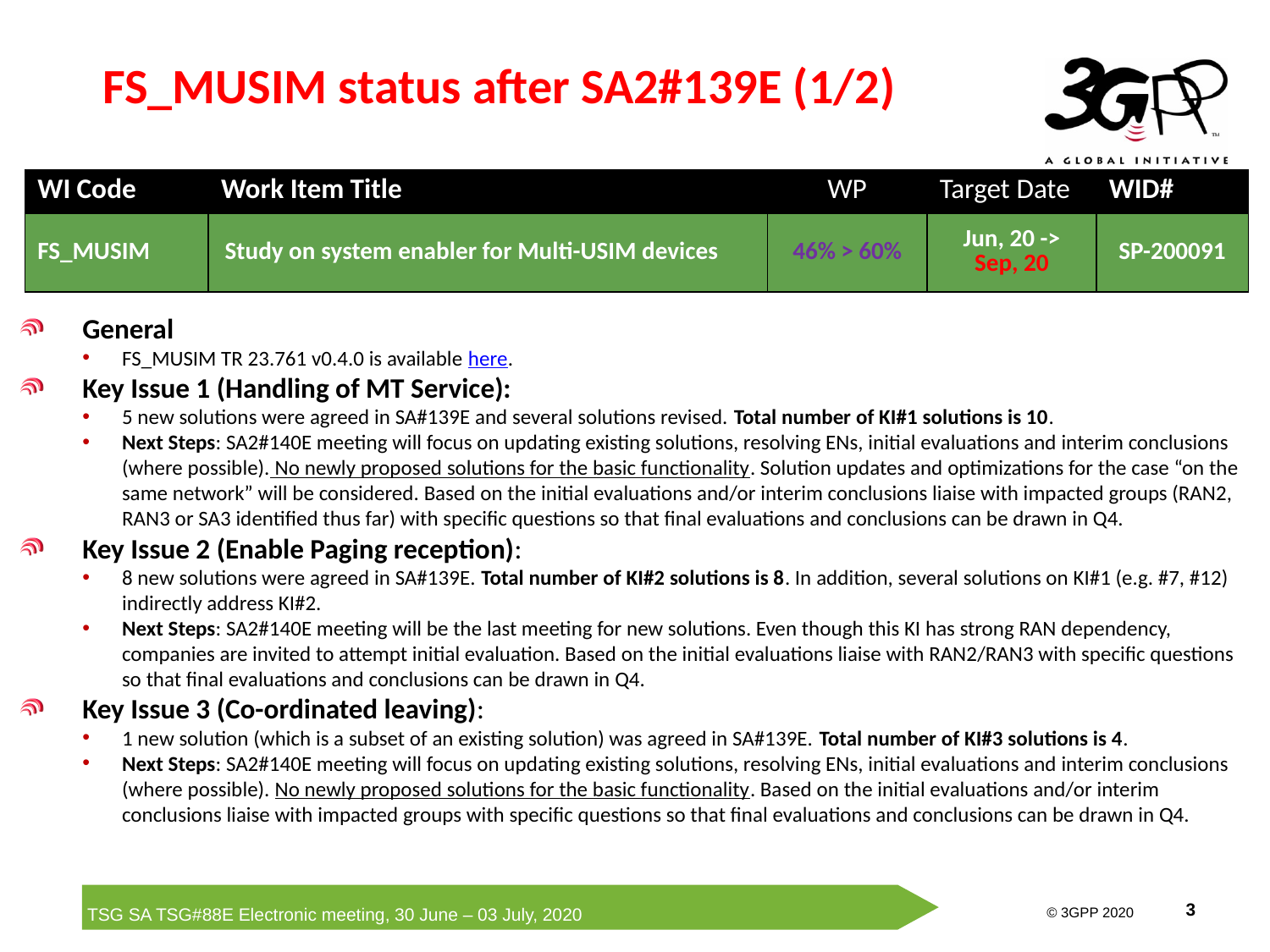

# FS_MUSIM status after SA2#139E (1/2)
| WI Code | Work Item Title | WP | Target Date | WID# |
| --- | --- | --- | --- | --- |
| FS\_MUSIM | Study on system enabler for Multi-USIM devices | 46% > 60% | Jun, 20 -> Sep, 20 | SP-200091 |
General
FS_MUSIM TR 23.761 v0.4.0 is available here.
Key Issue 1 (Handling of MT Service):
5 new solutions were agreed in SA#139E and several solutions revised. Total number of KI#1 solutions is 10.
Next Steps: SA2#140E meeting will focus on updating existing solutions, resolving ENs, initial evaluations and interim conclusions (where possible). No newly proposed solutions for the basic functionality. Solution updates and optimizations for the case “on the same network” will be considered. Based on the initial evaluations and/or interim conclusions liaise with impacted groups (RAN2, RAN3 or SA3 identified thus far) with specific questions so that final evaluations and conclusions can be drawn in Q4.
Key Issue 2 (Enable Paging reception):
8 new solutions were agreed in SA#139E. Total number of KI#2 solutions is 8. In addition, several solutions on KI#1 (e.g. #7, #12) indirectly address KI#2.
Next Steps: SA2#140E meeting will be the last meeting for new solutions. Even though this KI has strong RAN dependency, companies are invited to attempt initial evaluation. Based on the initial evaluations liaise with RAN2/RAN3 with specific questions so that final evaluations and conclusions can be drawn in Q4.
Key Issue 3 (Co-ordinated leaving):
1 new solution (which is a subset of an existing solution) was agreed in SA#139E. Total number of KI#3 solutions is 4.
Next Steps: SA2#140E meeting will focus on updating existing solutions, resolving ENs, initial evaluations and interim conclusions (where possible). No newly proposed solutions for the basic functionality. Based on the initial evaluations and/or interim conclusions liaise with impacted groups with specific questions so that final evaluations and conclusions can be drawn in Q4.